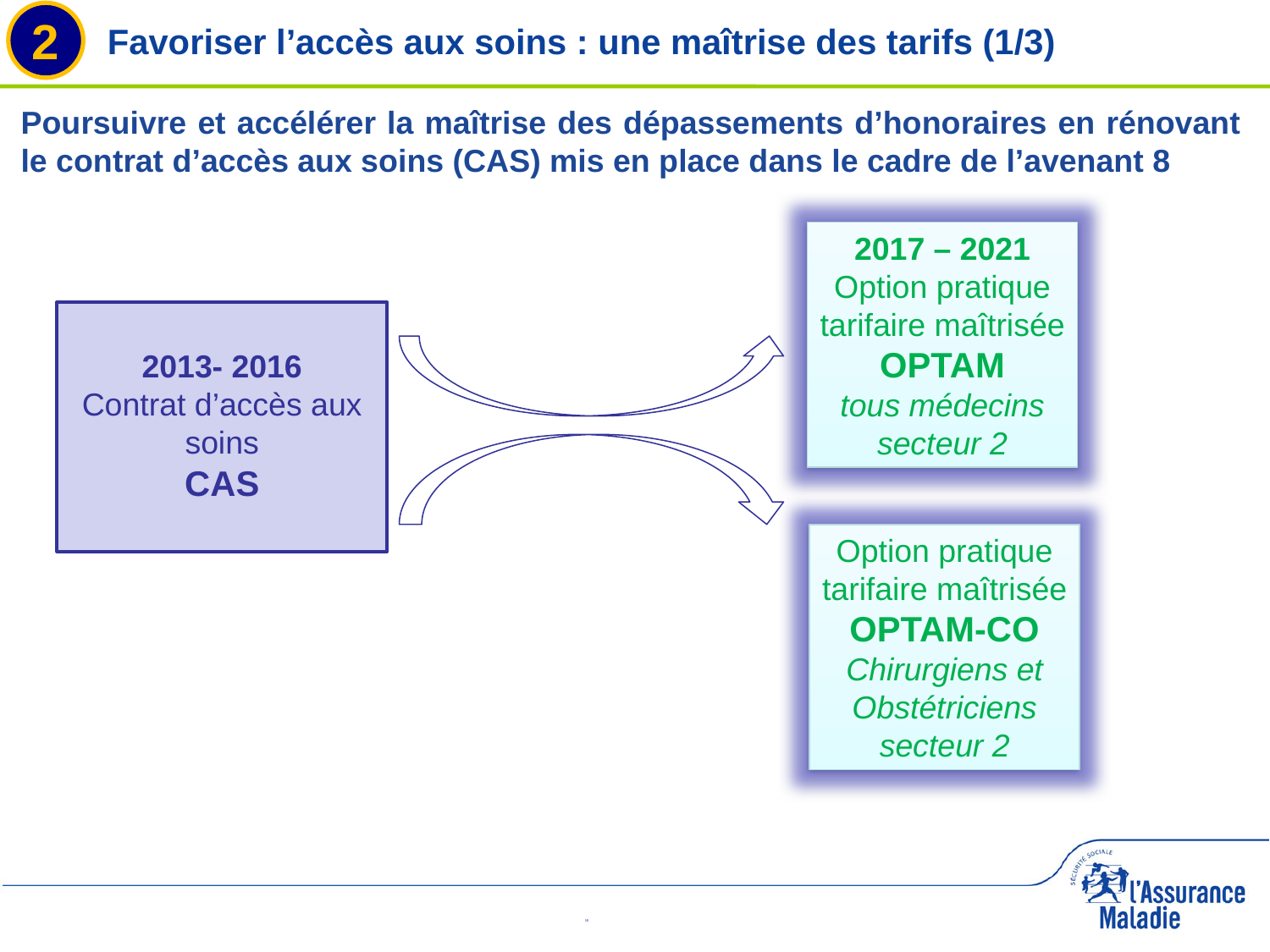

2
# Favoriser l’accès aux soins : une maîtrise des tarifs (1/3)
Poursuivre et accélérer la maîtrise des dépassements d’honoraires en rénovant le contrat d’accès aux soins (CAS) mis en place dans le cadre de l’avenant 8

2017 – 2021
Option pratique tarifaire maîtrisée
OPTAM
tous médecins secteur 2

2013- 2016
Contrat d’accès aux soins
CAS

Option pratique tarifaire maîtrisée
OPTAM-CO
Chirurgiens et Obstétriciens secteur 2
18